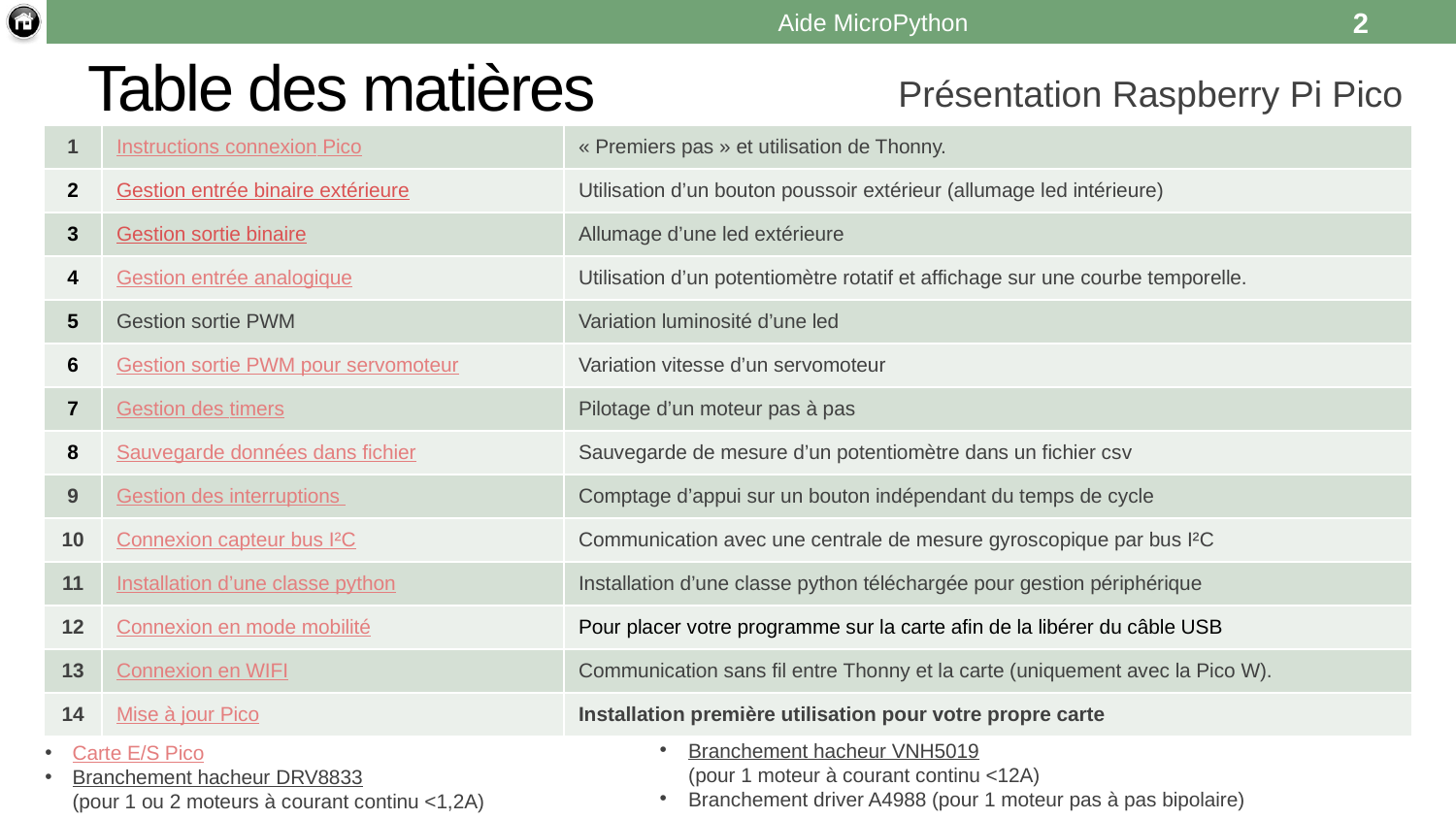

Aide MicroPython
2
# Table des matières
Présentation Raspberry Pi Pico
| 1 | Instructions connexion Pico | « Premiers pas » et utilisation de Thonny. |
| --- | --- | --- |
| 2 | Gestion entrée binaire extérieure | Utilisation d’un bouton poussoir extérieur (allumage led intérieure) |
| 3 | Gestion sortie binaire | Allumage d’une led extérieure |
| 4 | Gestion entrée analogique | Utilisation d’un potentiomètre rotatif et affichage sur une courbe temporelle. |
| 5 | Gestion sortie PWM | Variation luminosité d’une led |
| 6 | Gestion sortie PWM pour servomoteur | Variation vitesse d’un servomoteur |
| 7 | Gestion des timers | Pilotage d’un moteur pas à pas |
| 8 | Sauvegarde données dans fichier | Sauvegarde de mesure d’un potentiomètre dans un fichier csv |
| 9 | Gestion des interruptions | Comptage d’appui sur un bouton indépendant du temps de cycle |
| 10 | Connexion capteur bus I²C | Communication avec une centrale de mesure gyroscopique par bus I²C |
| 11 | Installation d’une classe python | Installation d’une classe python téléchargée pour gestion périphérique |
| 12 | Connexion en mode mobilité | Pour placer votre programme sur la carte afin de la libérer du câble USB |
| 13 | Connexion en WIFI | Communication sans fil entre Thonny et la carte (uniquement avec la Pico W). |
| 14 | Mise à jour Pico | Installation première utilisation pour votre propre carte |
Branchement hacheur VNH5019
(pour 1 moteur à courant continu <12A)
Branchement driver A4988 (pour 1 moteur pas à pas bipolaire)
Carte E/S Pico
Branchement hacheur DRV8833
(pour 1 ou 2 moteurs à courant continu <1,2A)